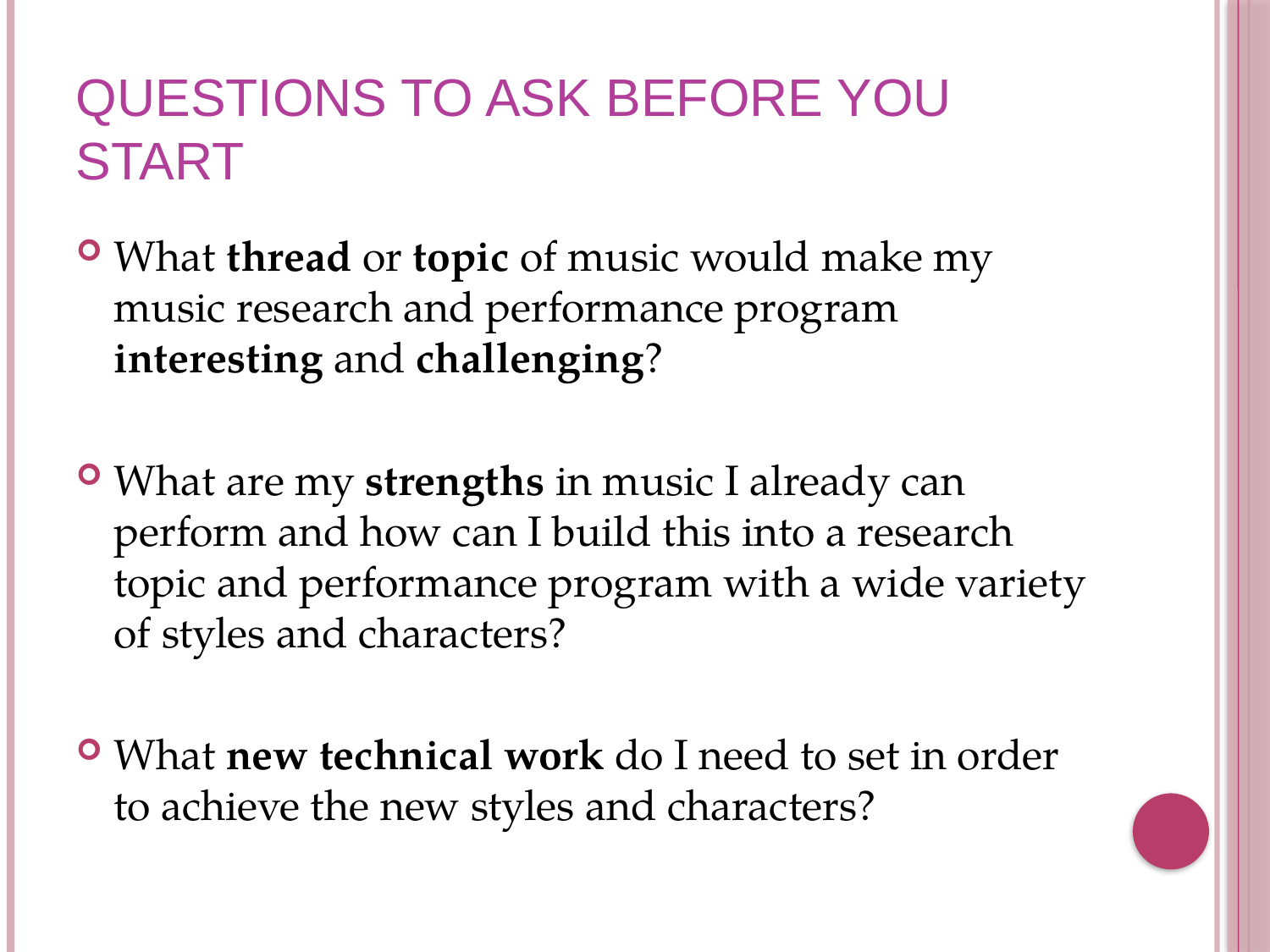

# Questions to ask before you start
What thread or topic of music would make my music research and performance program interesting and challenging?

What are my strengths in music I already can perform and how can I build this into a research topic and performance program with a wide variety of styles and characters?

What new technical work do I need to set in order to achieve the new styles and characters?